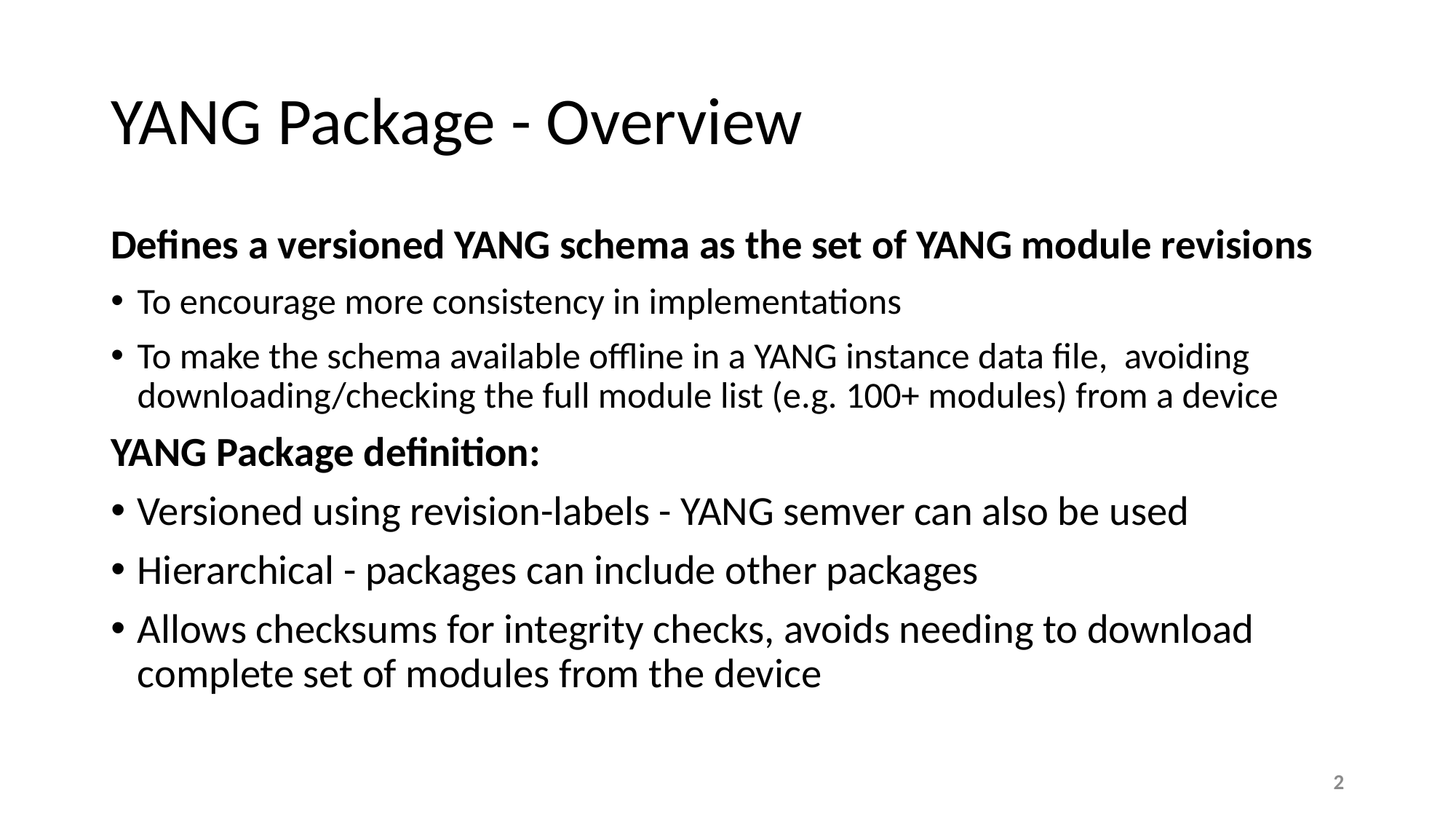

# YANG Package - Overview
Defines a versioned YANG schema as the set of YANG module revisions
To encourage more consistency in implementations
To make the schema available offline in a YANG instance data file,  avoiding downloading/checking the full module list (e.g. 100+ modules) from a device
YANG Package definition:
Versioned using revision-labels - YANG semver can also be used
Hierarchical - packages can include other packages
Allows checksums for integrity checks, avoids needing to download complete set of modules from the device
2